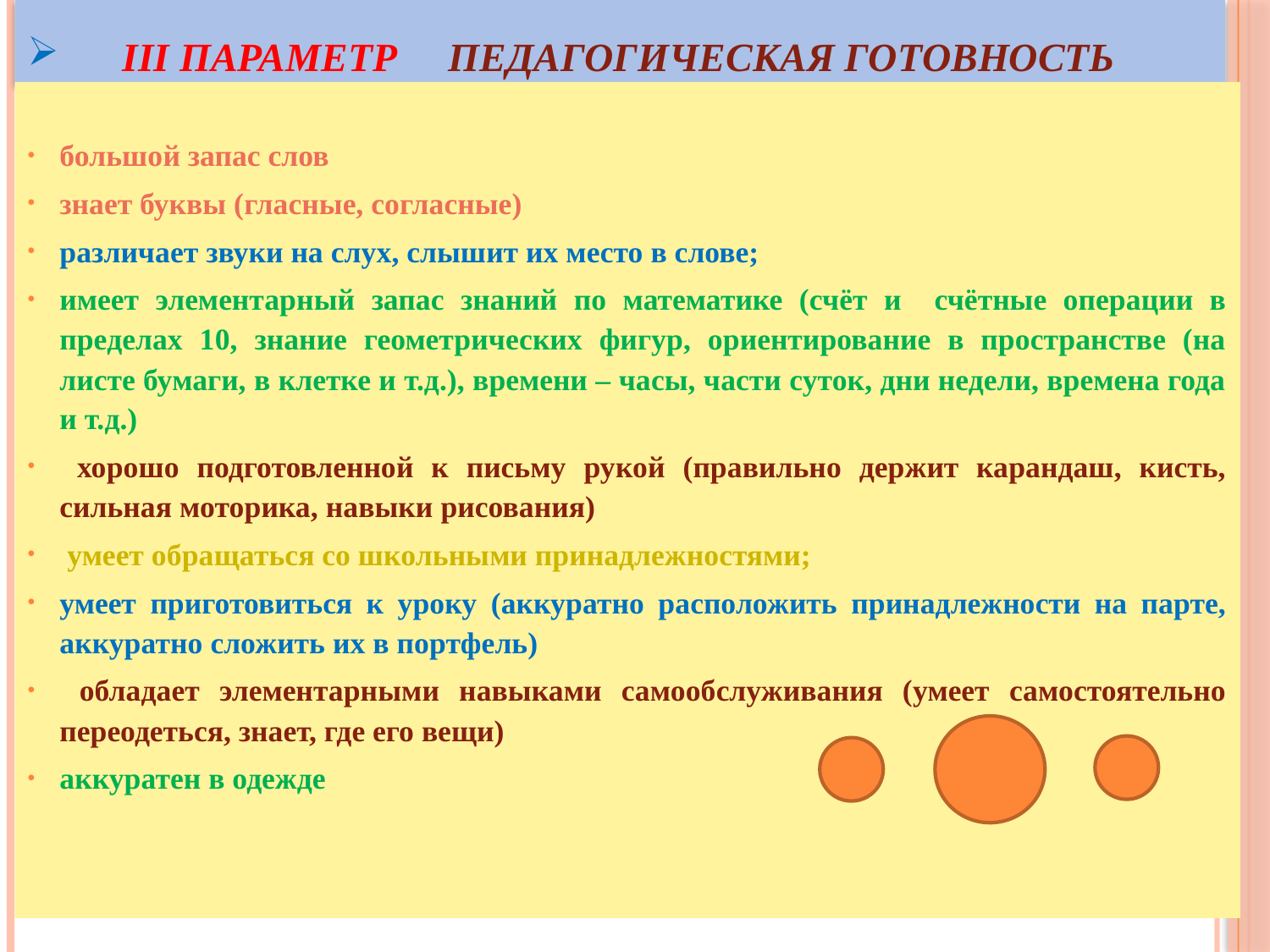

# III параметр     Педагогическая готовность

большой запас слов
знает буквы (гласные, согласные)
различает звуки на слух, слышит их место в слове;
имеет элементарный запас знаний по математике (счёт и  счётные операции в пределах 10, знание геометрических фигур, ориентирование в пространстве (на листе бумаги, в клетке и т.д.), времени – часы, части суток, дни недели, времена года и т.д.)
 хорошо подготовленной к письму рукой (правильно держит карандаш, кисть, сильная моторика, навыки рисования)
 умеет обращаться со школьными принадлежностями;
умеет приготовиться к уроку (аккуратно расположить принадлежности на парте, аккуратно сложить их в портфель)
 обладает элементарными навыками самообслуживания (умеет самостоятельно переодеться, знает, где его вещи)
аккуратен в одежде